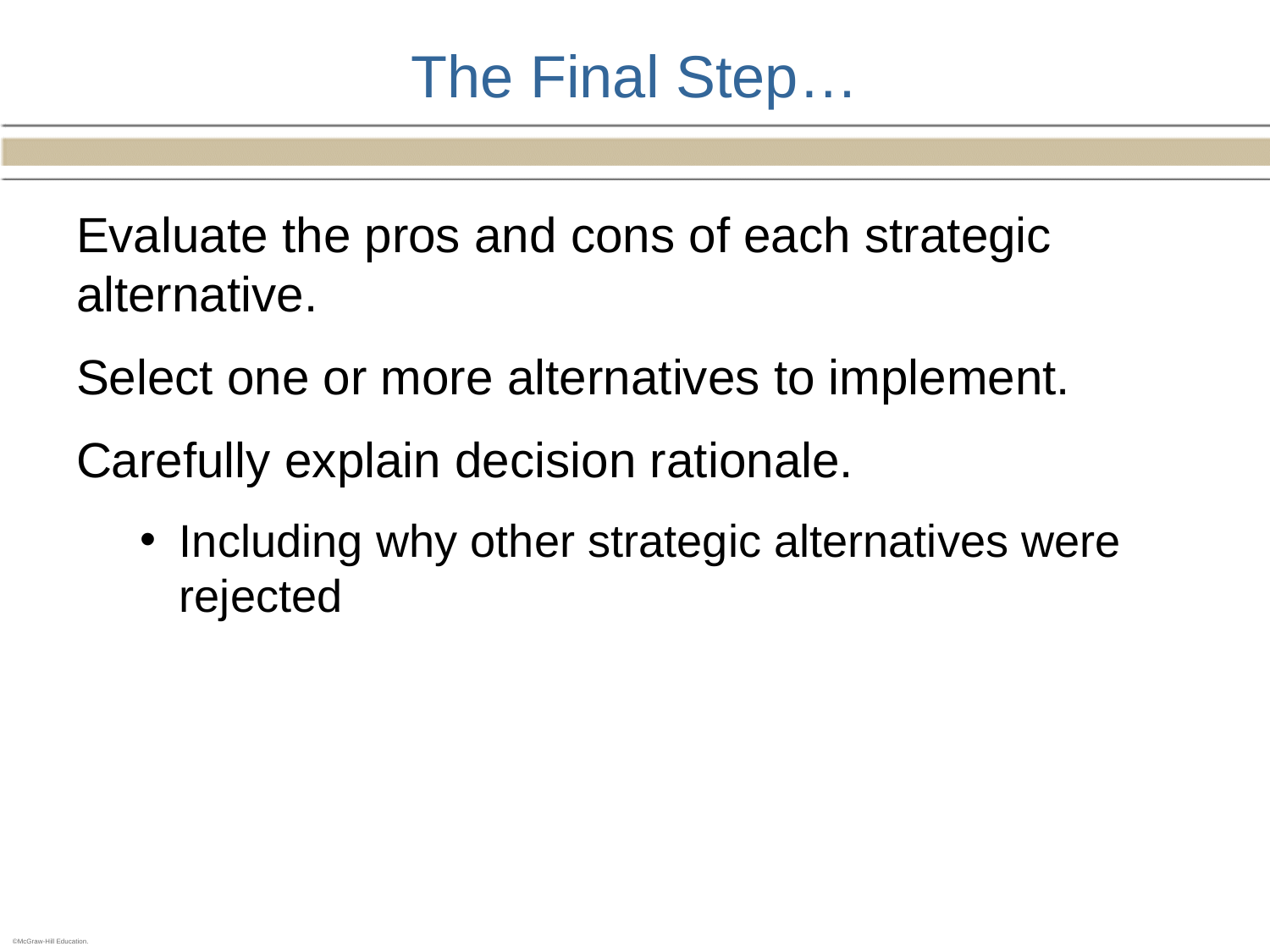

# The Final Step…
Evaluate the pros and cons of each strategic alternative.
Select one or more alternatives to implement.
Carefully explain decision rationale.
Including why other strategic alternatives were rejected